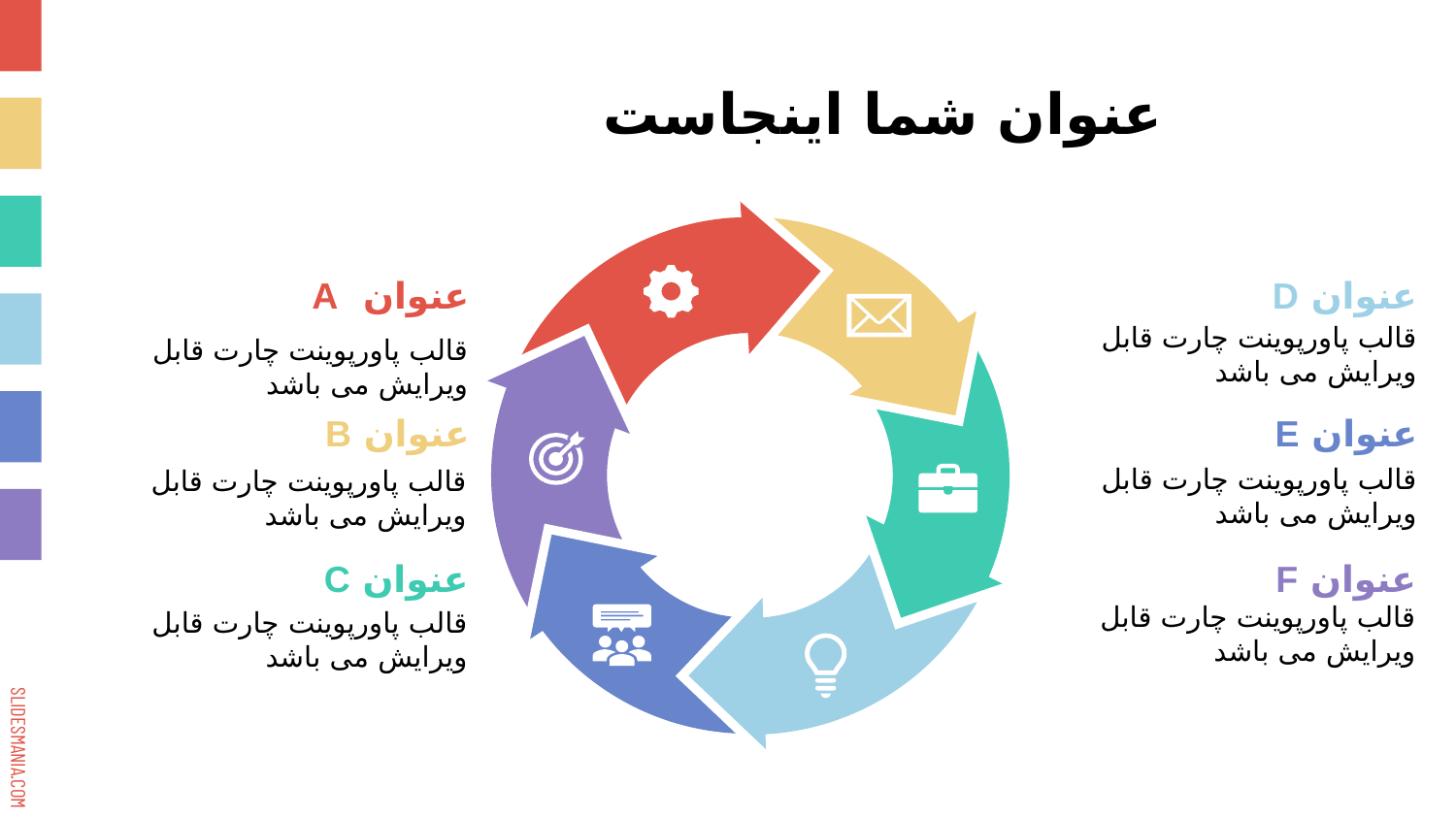

عنوان شما اینجاست

عنوان  A
عنوان D
قالب پاورپوینت چارت قابل ویرایش می باشد
قالب پاورپوینت چارت قابل ویرایش می باشد
عنوان B
عنوان E
قالب پاورپوینت چارت قابل ویرایش می باشد
قالب پاورپوینت چارت قابل ویرایش می باشد
عنوان C
عنوان F
قالب پاورپوینت چارت قابل ویرایش می باشد
قالب پاورپوینت چارت قابل ویرایش می باشد